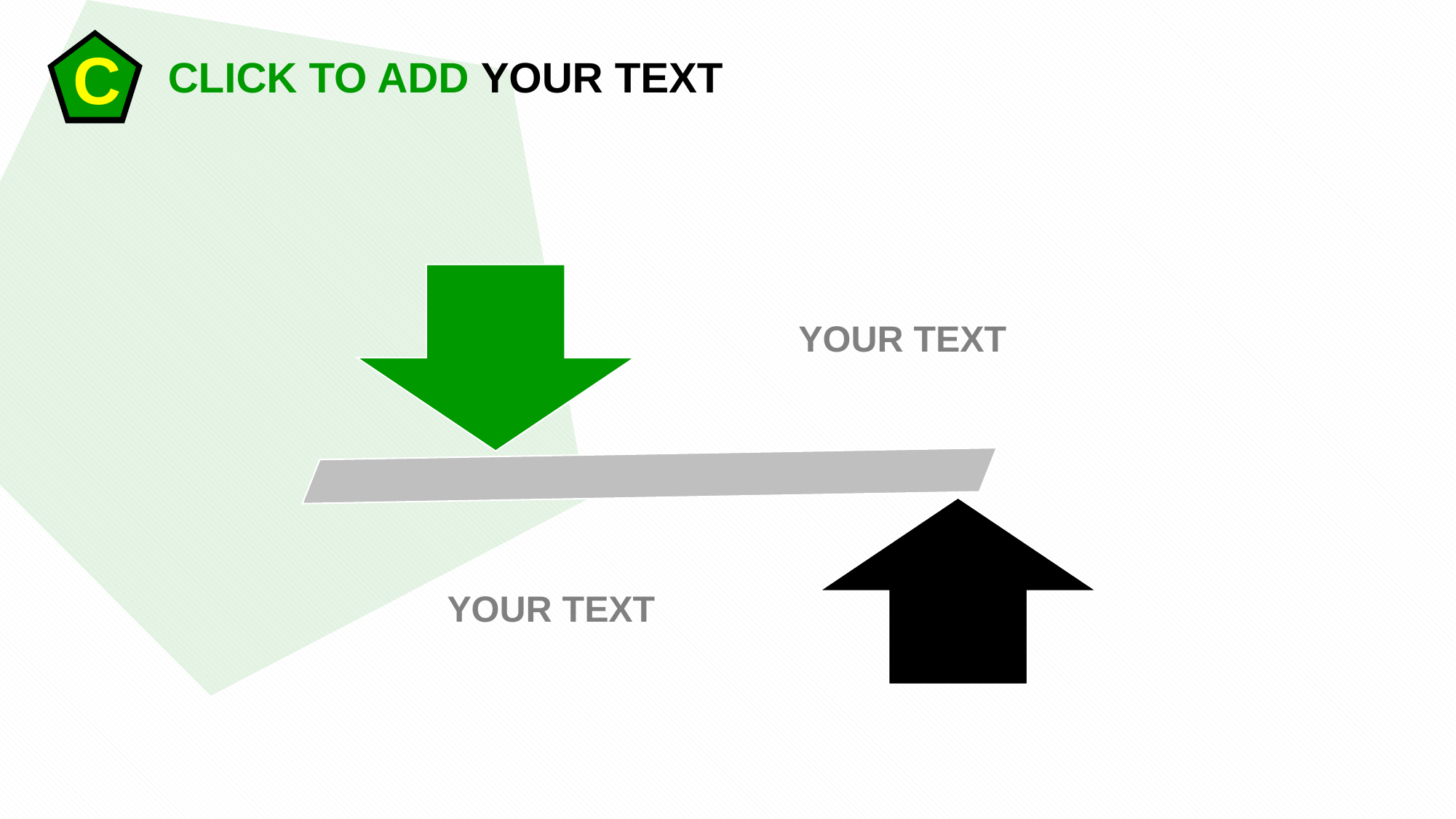

C
CLICK TO ADD YOUR TEXT
YOUR TEXT
YOUR TEXT